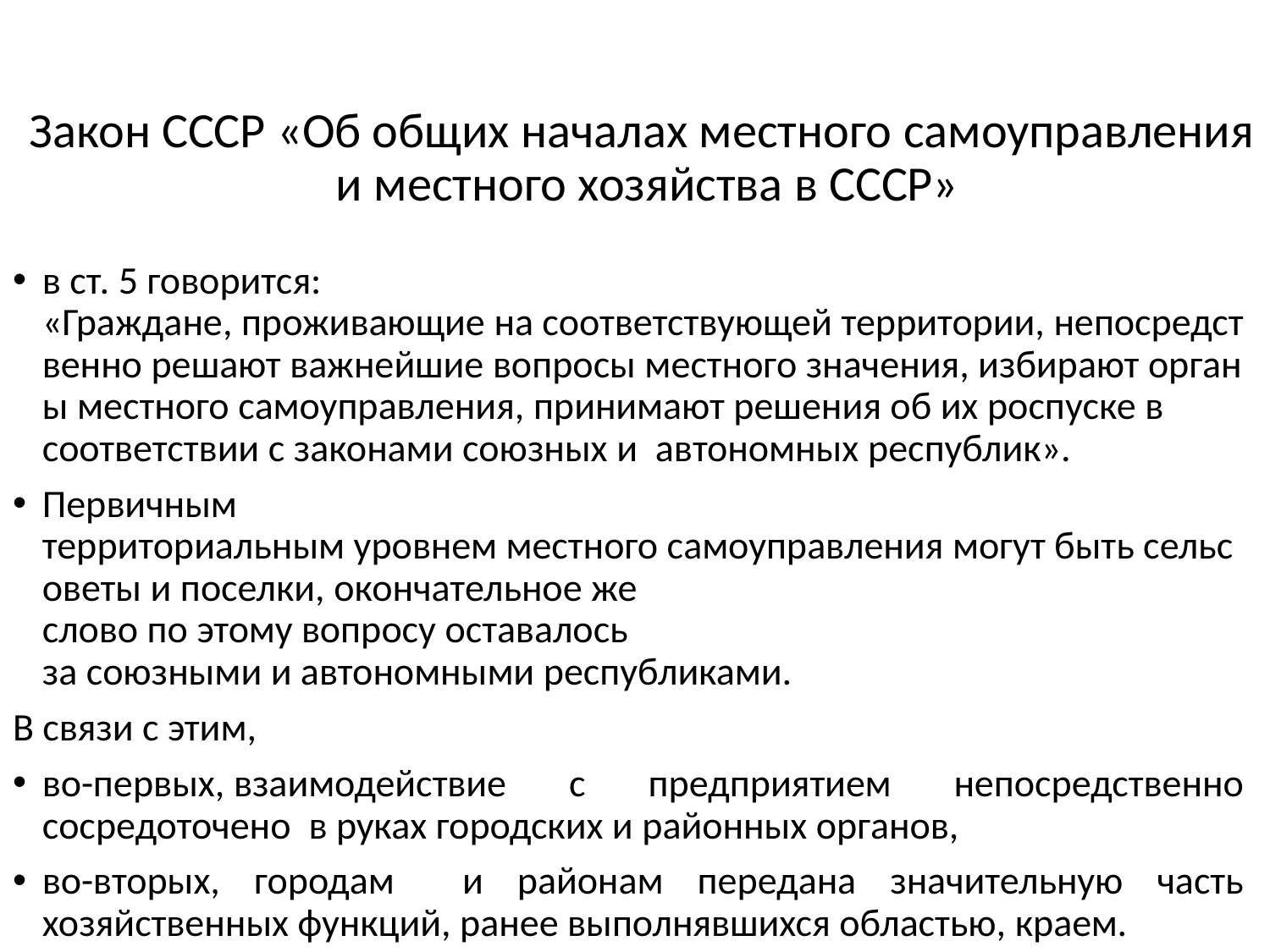

# Закон СССР «Об общих началах местного самоуправления и местного хозяйства в СССР»
в ст. 5 говорится:  «Граждане, проживающие на соответствующей территории, непосредственно решают важнейшие вопросы местного значения, избирают органы местного самоуправления, принимают решения об их роспуске в  соответствии с законами союзных и  автономных республик».
Первичным   территориальным уровнем местного самоуправления могут быть сельсоветы и поселки, окончательное же  слово по этому вопросу оставалось  за союзными и автономными республиками.
В связи с этим,
во-первых, взаимодействие с предприятием непосредственно сосредоточено  в руках городских и районных органов,
во-вторых, городам  и районам передана значительную часть хозяйственных функций, ранее выполнявшихся областью, краем.